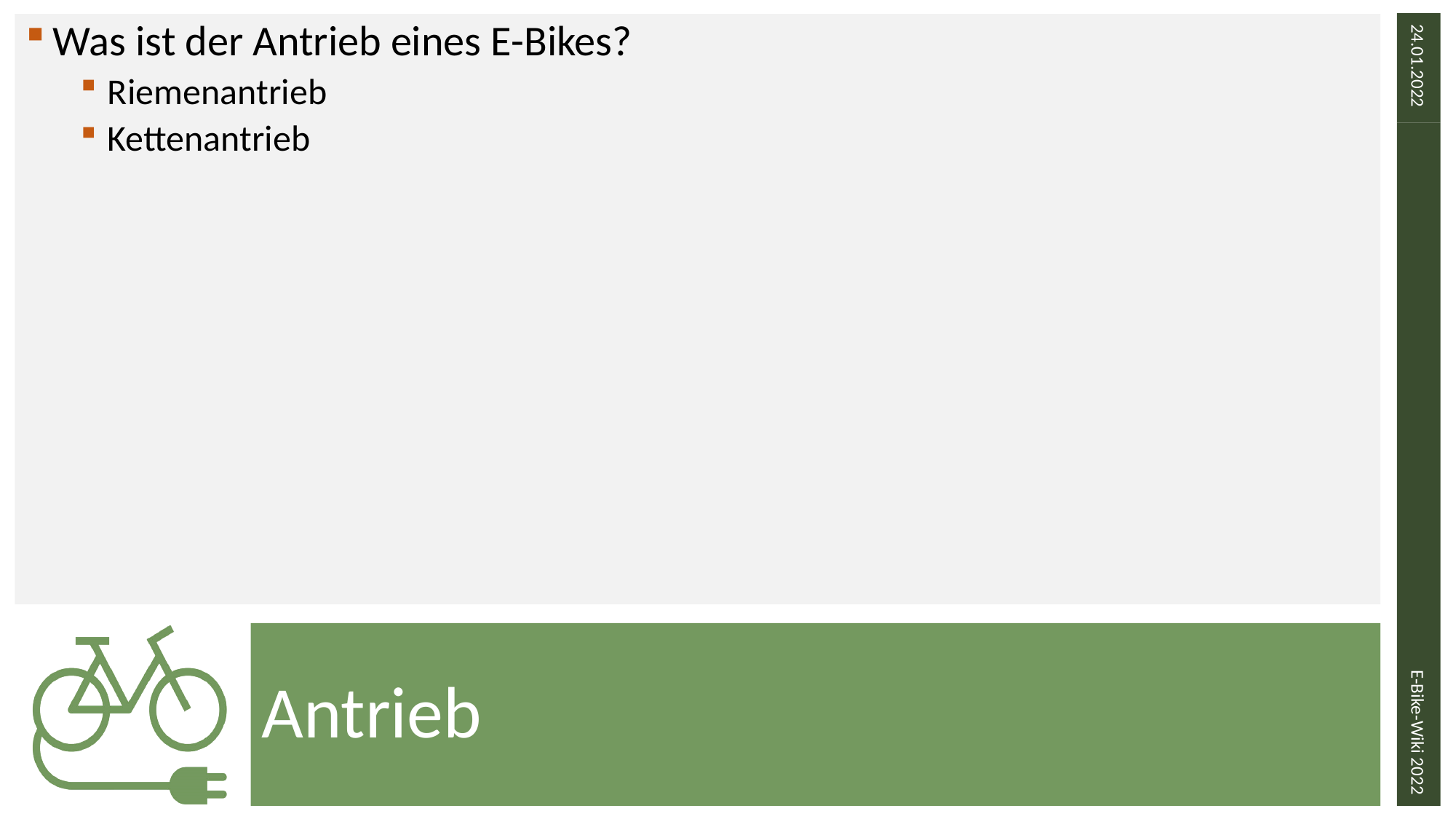

Was ist der Antrieb eines E-Bikes?
Riemenantrieb
Kettenantrieb
24.01.2022
E-Bike-Wiki 2022
# Antrieb